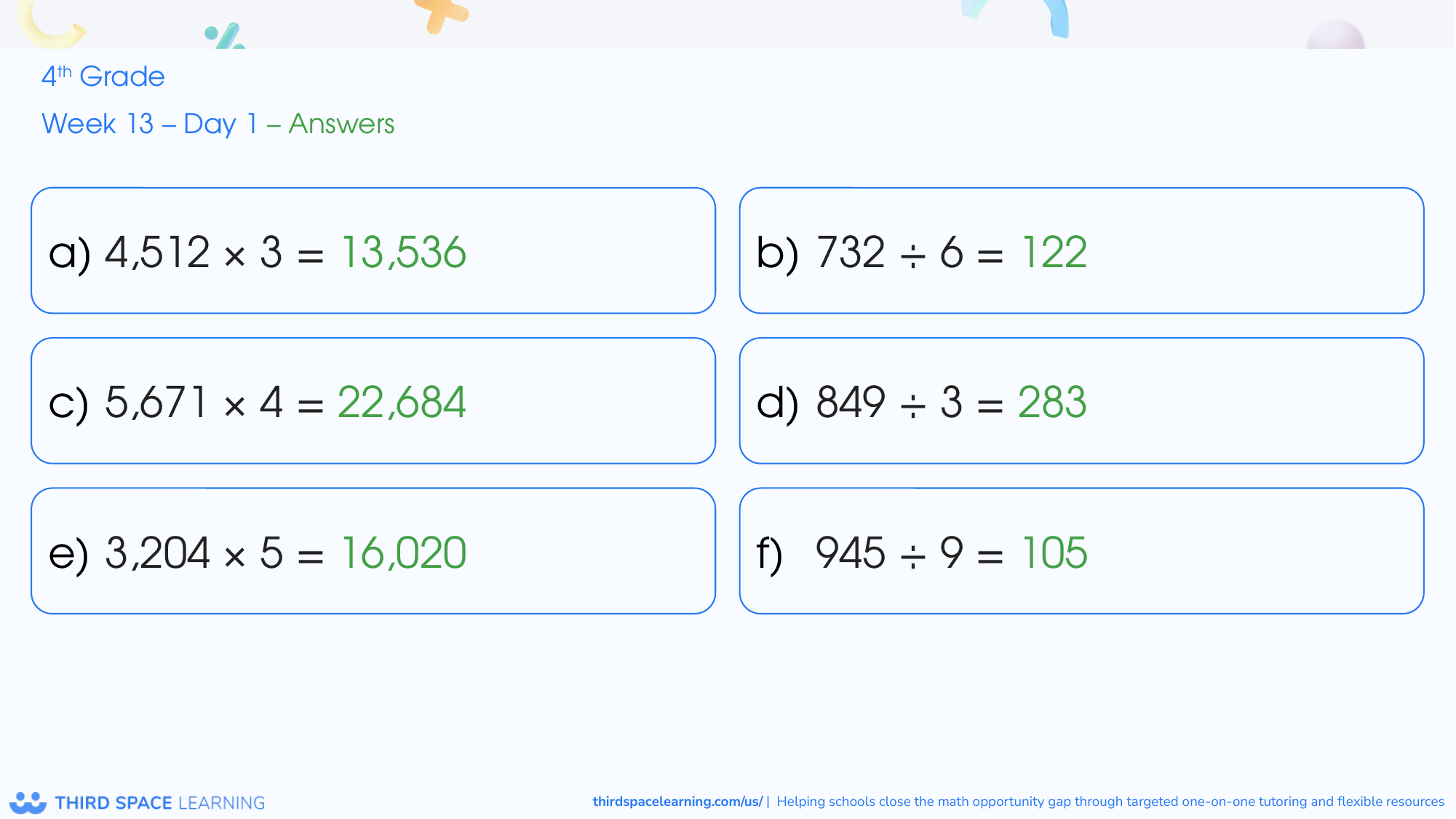

4th Grade
Week 13 – Day 1 – Answers
4,512 × 3 = 13,536
732 ÷ 6 = 122
5,671 × 4 = 22,684
849 ÷ 3 = 283
3,204 × 5 = 16,020
945 ÷ 9 = 105